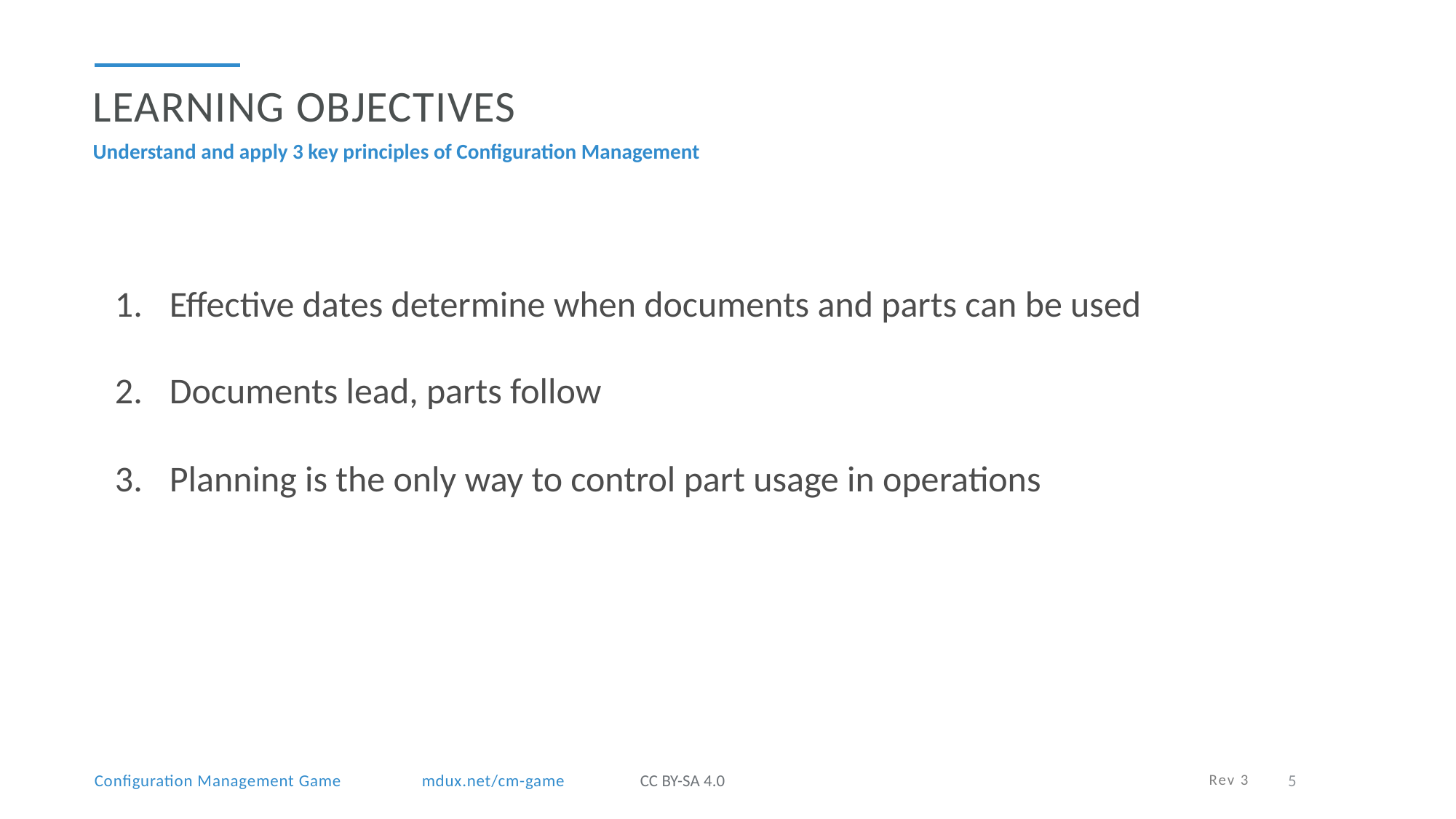

Learning Objectives
Understand and apply 3 key principles of Configuration Management
Effective dates determine when documents and parts can be used

Documents lead, parts follow

Planning is the only way to control part usage in operations
Rev 3